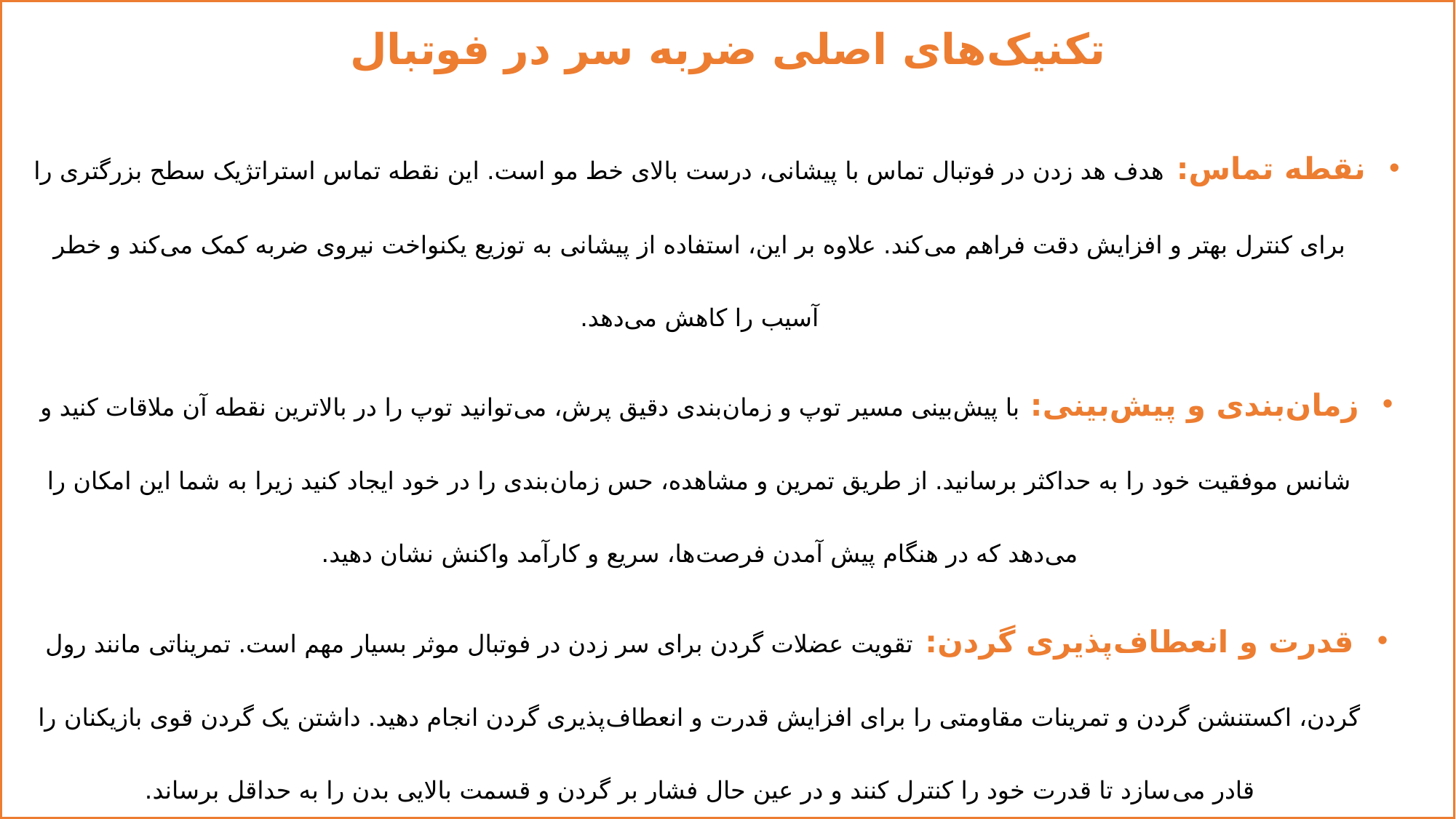

تکنیک‌های اصلی ضربه سر در فوتبال
نقطه تماس: هدف هد زدن در فوتبال تماس با پیشانی، درست بالای خط مو است. این نقطه تماس استراتژیک سطح بزرگتری را برای کنترل بهتر و افزایش دقت فراهم می‌کند. علاوه بر این، استفاده از پیشانی به توزیع یکنواخت نیروی ضربه کمک می‌کند و خطر آسیب را کاهش می‌دهد.
زمان‌بندی و پیش‌بینی: با پیش‌بینی مسیر توپ و زمان‌بندی دقیق پرش، می‌توانید توپ را در بالاترین نقطه آن ملاقات کنید و شانس موفقیت خود را به حداکثر برسانید. از طریق تمرین و مشاهده، حس زمان‌بندی را در خود ایجاد کنید زیرا به شما این امکان را می‌دهد که در هنگام پیش آمدن فرصت‌ها، سریع و کارآمد واکنش نشان دهید.
قدرت و انعطاف‌پذیری گردن: تقویت عضلات گردن برای سر زدن در فوتبال موثر بسیار مهم است. تمریناتی مانند رول گردن، اکستنشن گردن و تمرینات مقاومتی را برای افزایش قدرت و انعطاف‌پذیری گردن انجام دهید. داشتن یک گردن قوی بازیکنان را قادر می‌سازد تا قدرت خود را کنترل کنند و در عین حال فشار بر گردن و قسمت بالایی بدن را به حداقل برساند.